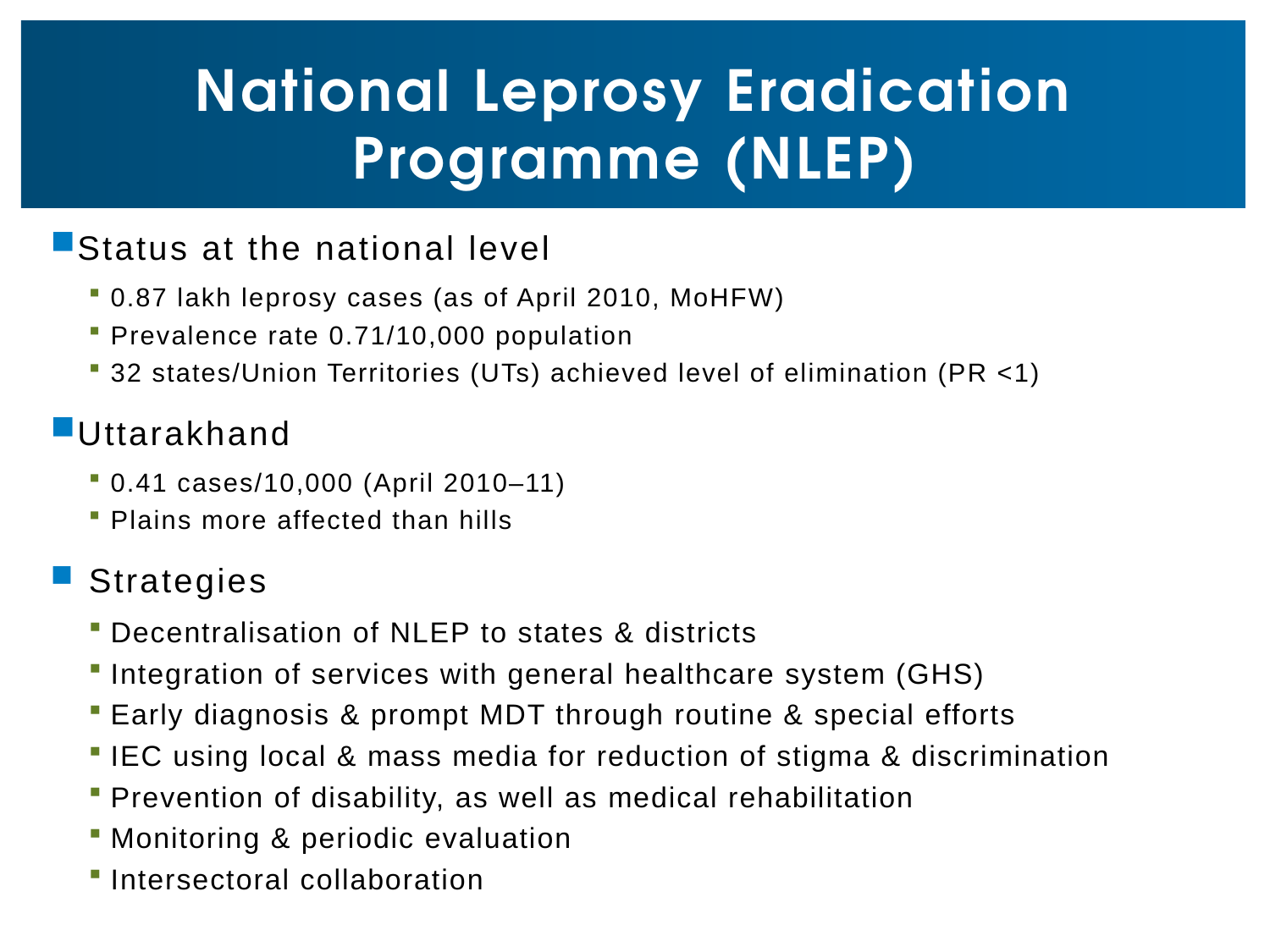

# National Leprosy Eradication Programme (NLEP)
Status at the national level
0.87 lakh leprosy cases (as of April 2010, MoHFW)
Prevalence rate 0.71/10,000 population
32 states/Union Territories (UTs) achieved level of elimination (PR <1)
Uttarakhand
0.41 cases/10,000 (April 2010–11)
Plains more affected than hills
 Strategies
Decentralisation of NLEP to states & districts
Integration of services with general healthcare system (GHS)
Early diagnosis & prompt MDT through routine & special efforts
IEC using local & mass media for reduction of stigma & discrimination
Prevention of disability, as well as medical rehabilitation
Monitoring & periodic evaluation
Intersectoral collaboration